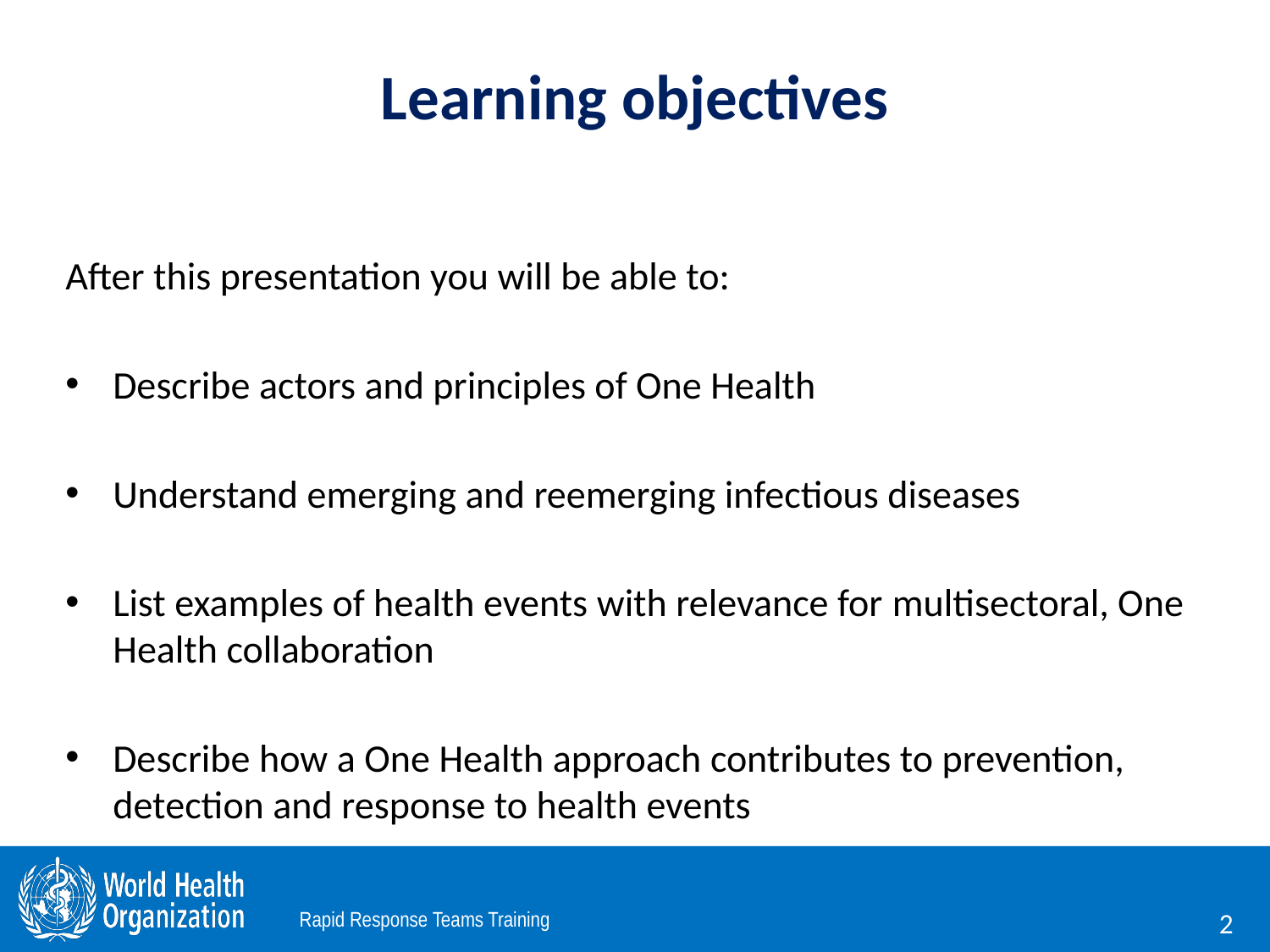

# Learning objectives

After this presentation you will be able to:

Describe actors and principles of One Health

Understand emerging and reemerging infectious diseases

List examples of health events with relevance for multisectoral, One Health collaboration

Describe how a One Health approach contributes to prevention, detection and response to health events